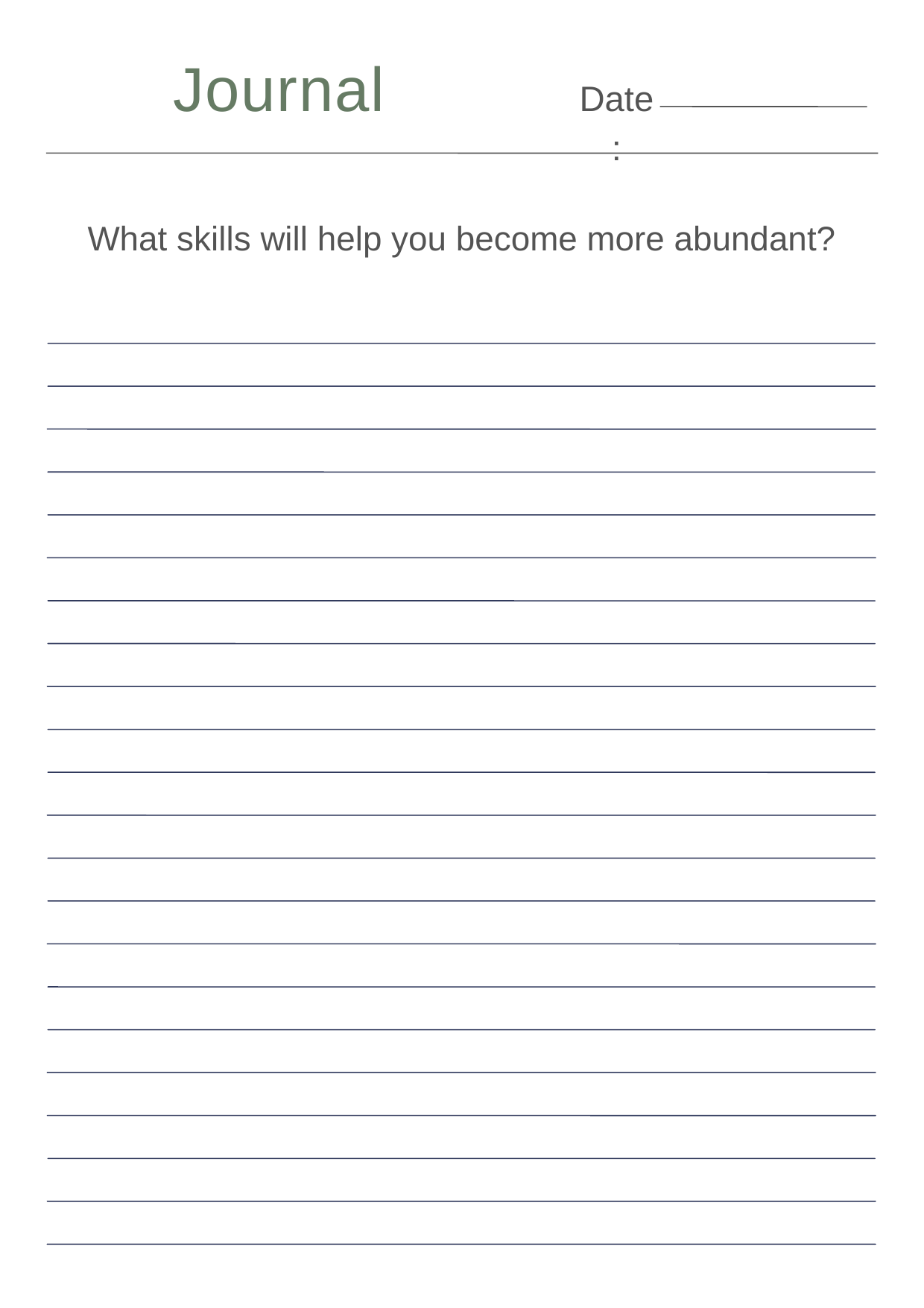

Journal
Date:

What skills will help you become more abundant?